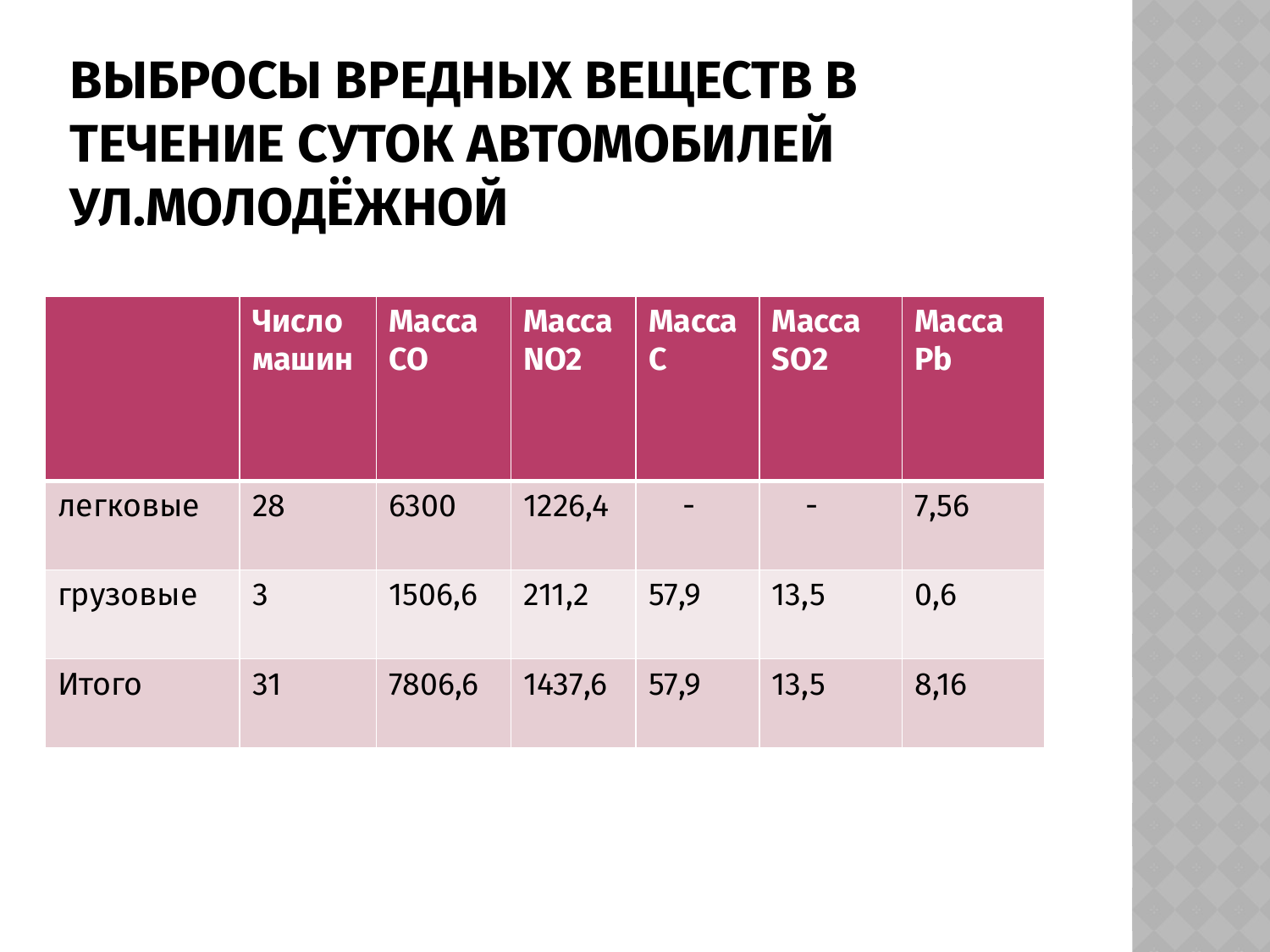

# Выбросы вредных веществ в течение суток автомобилей ул.молодёжной
|  | Число машин | Масса СО | Масса NО2 | Масса С | Масса SО2 | Масса Pb |
| --- | --- | --- | --- | --- | --- | --- |
| легковые | 28 | 6300 | 1226,4 | - | - | 7,56 |
| грузовые | 3 | 1506,6 | 211,2 | 57,9 | 13,5 | 0,6 |
| Итого | 31 | 7806,6 | 1437,6 | 57,9 | 13,5 | 8,16 |